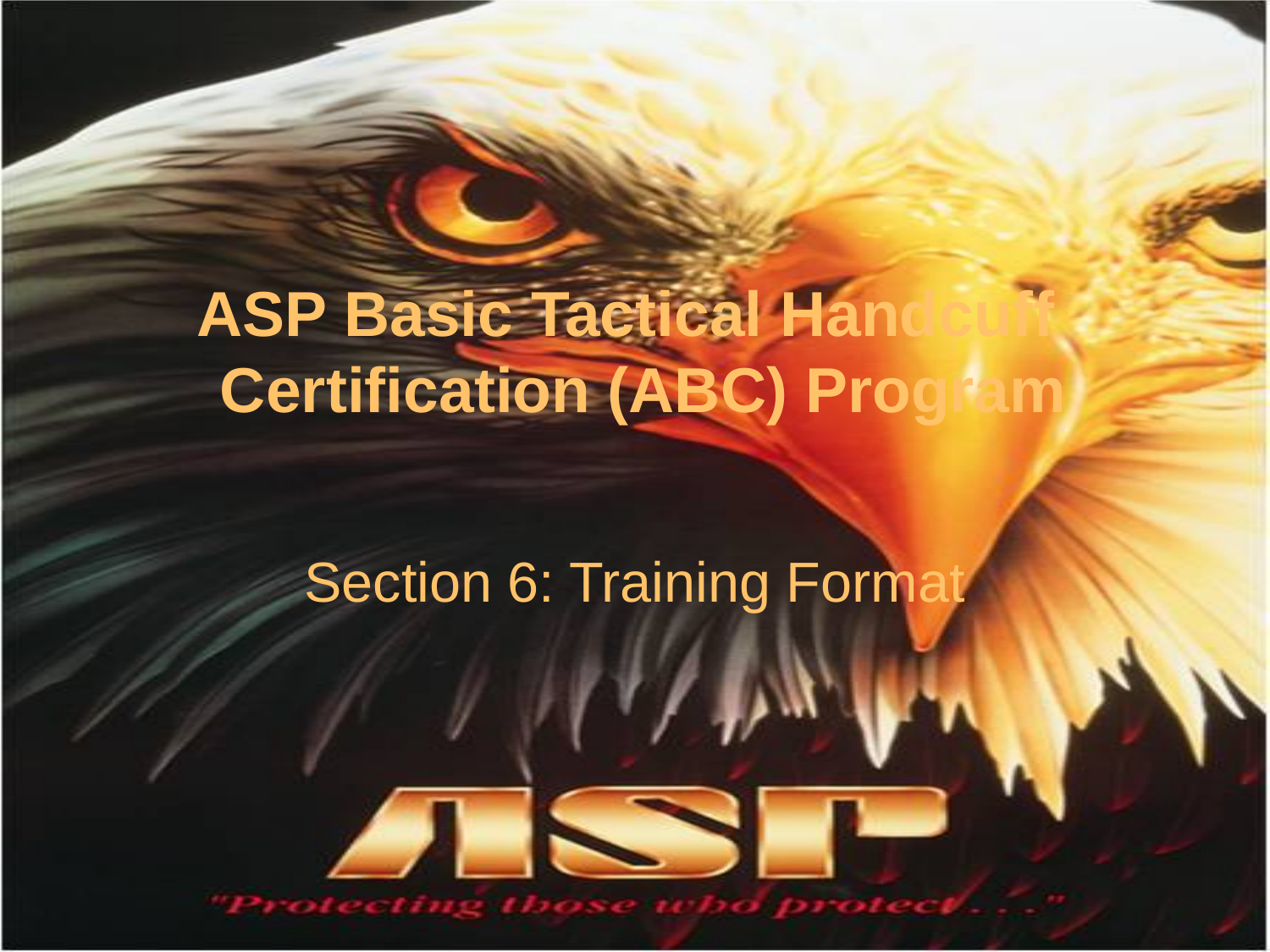

# ASP Basic Tactical Handcuff Certification (ABC) Program
Section 6: Training Format